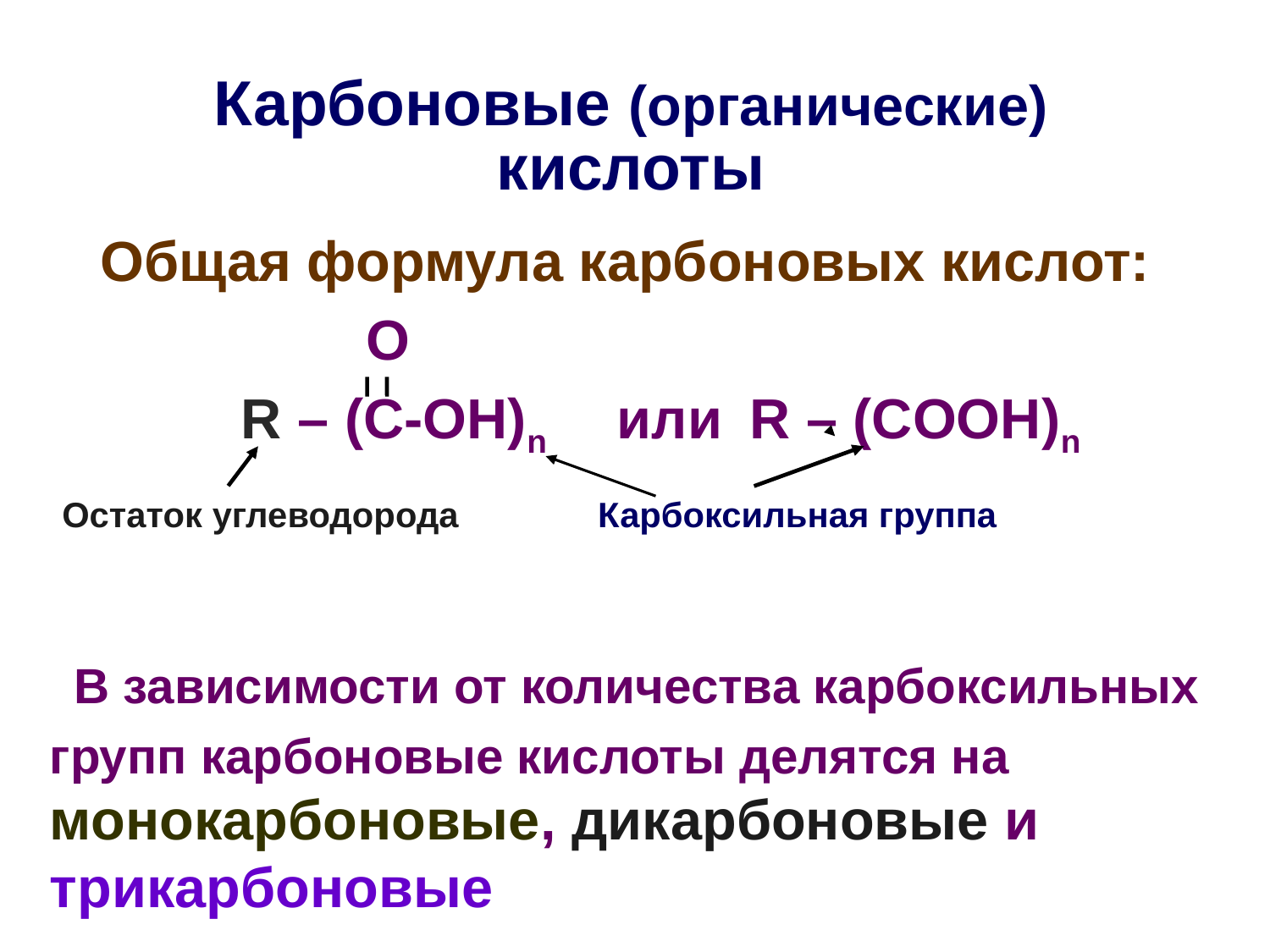

# Карбоновые (органические) кислоты
    Общая формула карбоновых кислот:
                     О
             R – (C-OH)n       или   R – (COOH)n

    В зависимости от количества карбоксильных групп карбоновые кислоты делятся на монокарбоновые, дикарбоновые и трикарбоновые

Остаток углеводорода
Карбоксильная группа